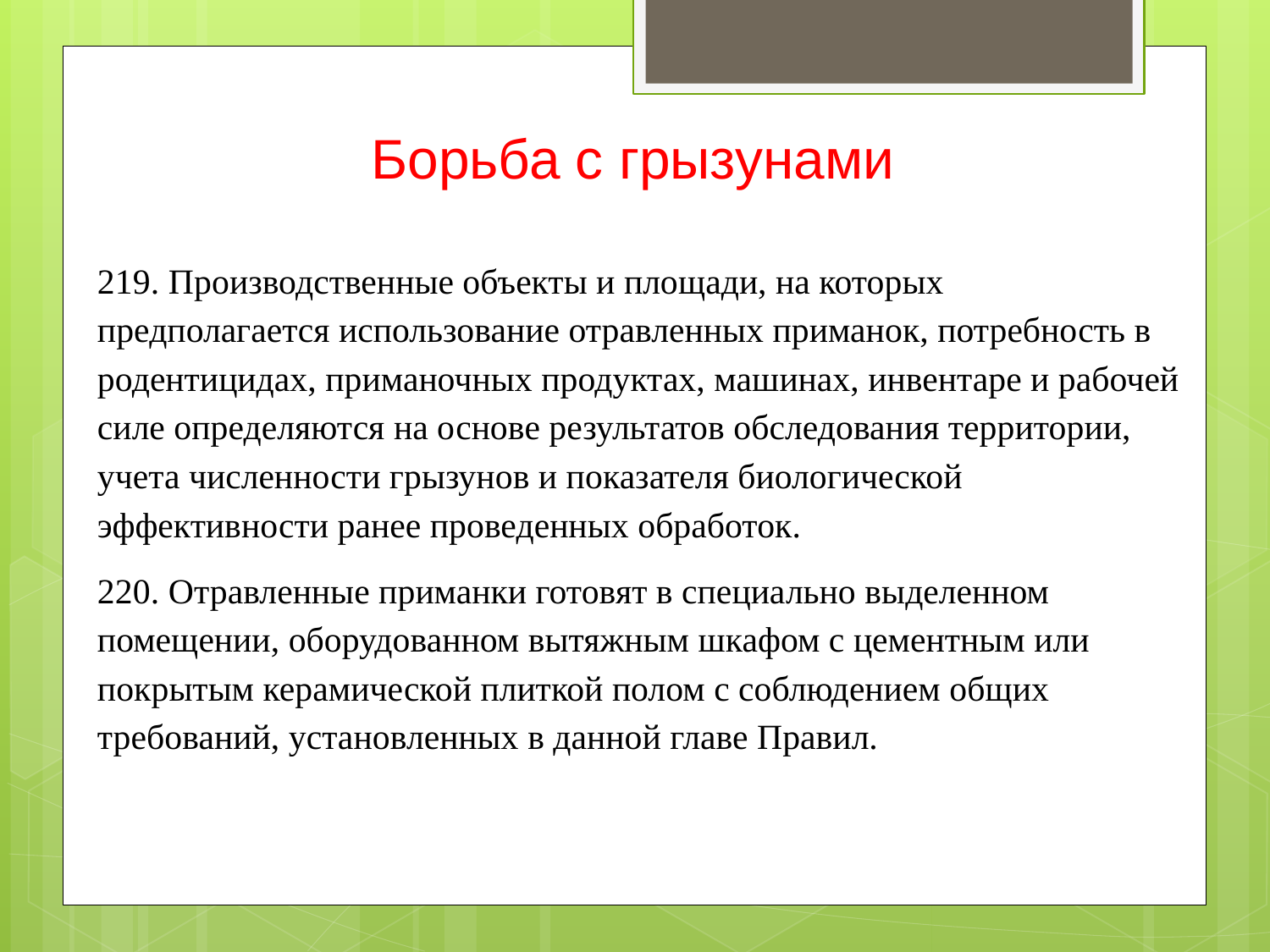

# Борьба с грызунами
219. Производственные объекты и площади, на которых предполагается использование отравленных приманок, потребность в родентицидах, приманочных продуктах, машинах, инвентаре и рабочей силе определяются на основе результатов обследования территории, учета численности грызунов и показателя биологической эффективности ранее проведенных обработок.
220. Отравленные приманки готовят в специально выделенном помещении, оборудованном вытяжным шкафом с цементным или покрытым керамической плиткой полом с соблюдением общих требований, установленных в данной главе Правил.